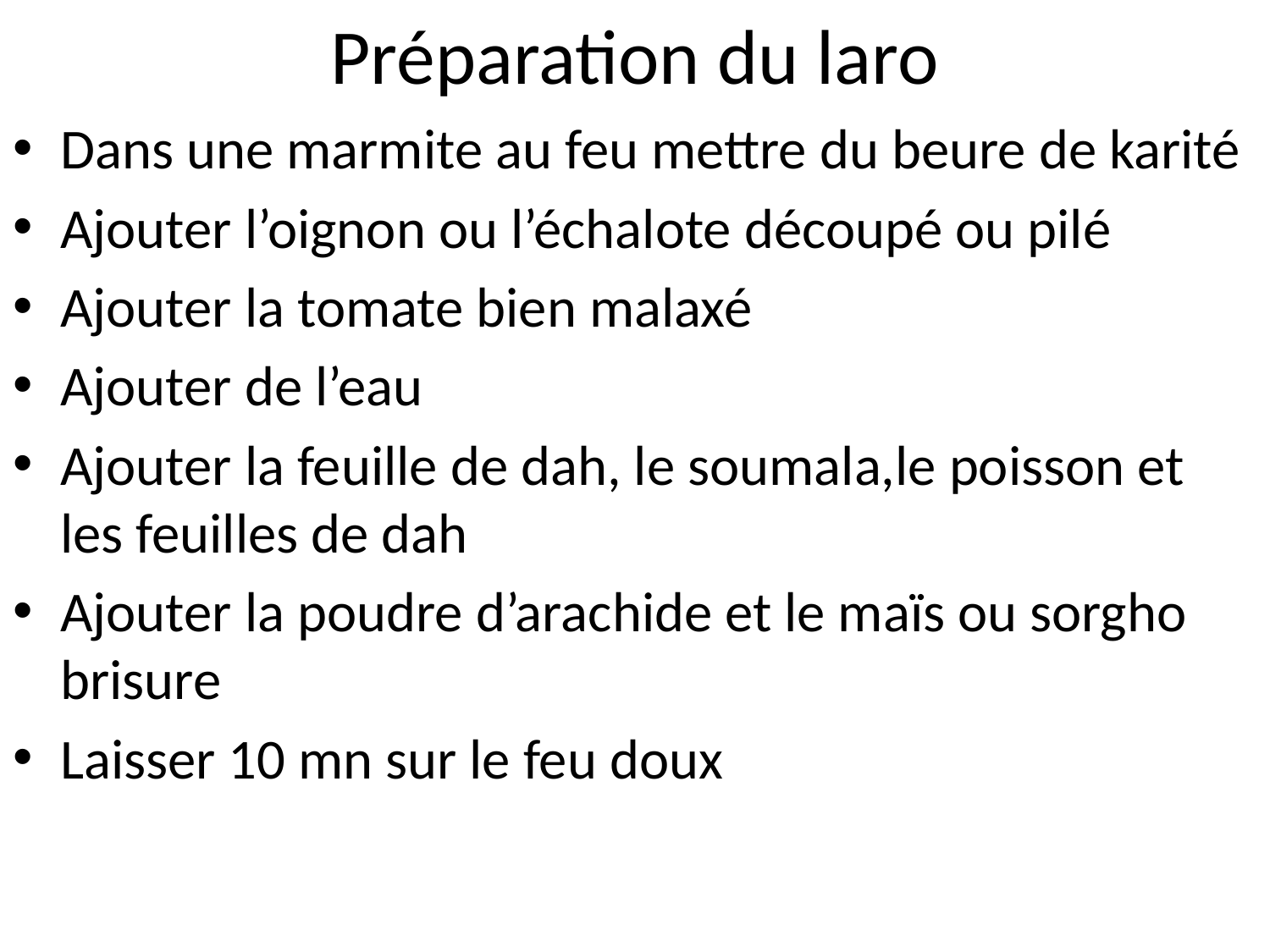

# Préparation du laro
Dans une marmite au feu mettre du beure de karité
Ajouter l’oignon ou l’échalote découpé ou pilé
Ajouter la tomate bien malaxé
Ajouter de l’eau
Ajouter la feuille de dah, le soumala,le poisson et les feuilles de dah
Ajouter la poudre d’arachide et le maïs ou sorgho brisure
Laisser 10 mn sur le feu doux